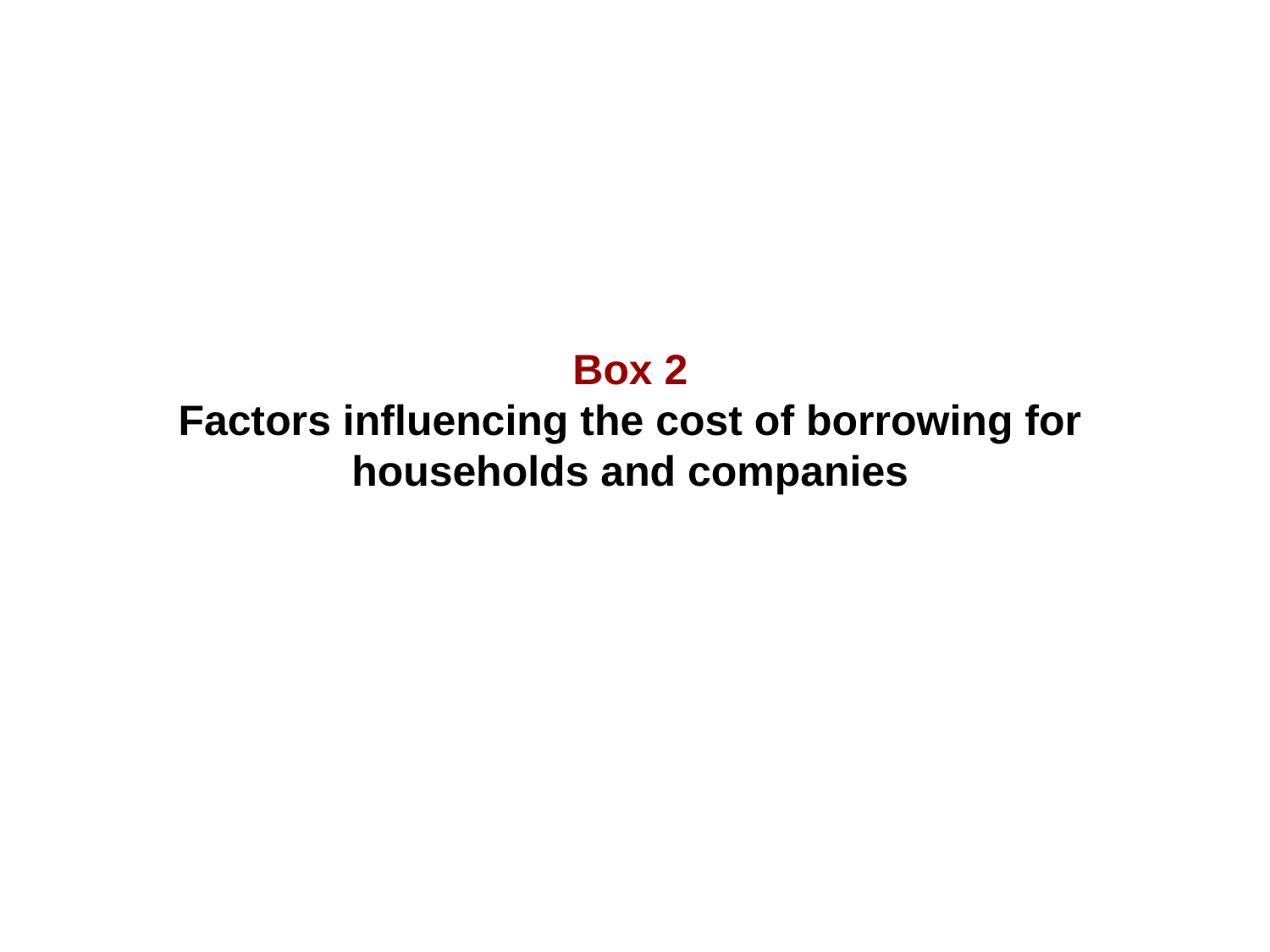

Box 2
Factors influencing the cost of borrowing for households and companies